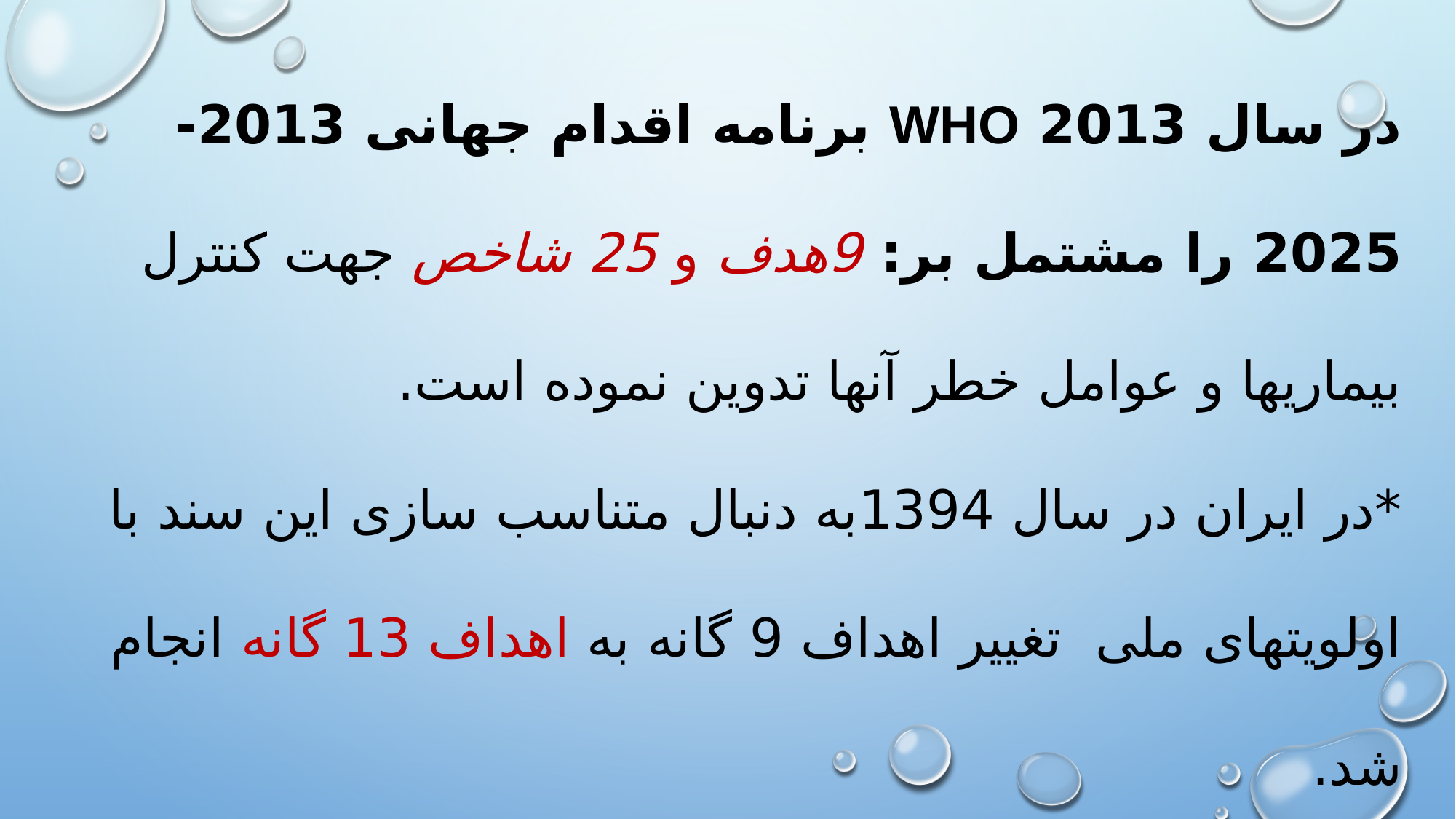

# در سال 2013 Who برنامه اقدام جهانی 2013-2025 را مشتمل بر: 9هدف و 25 شاخص جهت کنترل بیماریها و عوامل خطر آنها تدوین نموده است. *در ایران در سال 1394به دنبال متناسب سازی این سند با اولویتهای ملی  تغییر اهداف 9 گانه به اهداف 13 گانه انجام شد.